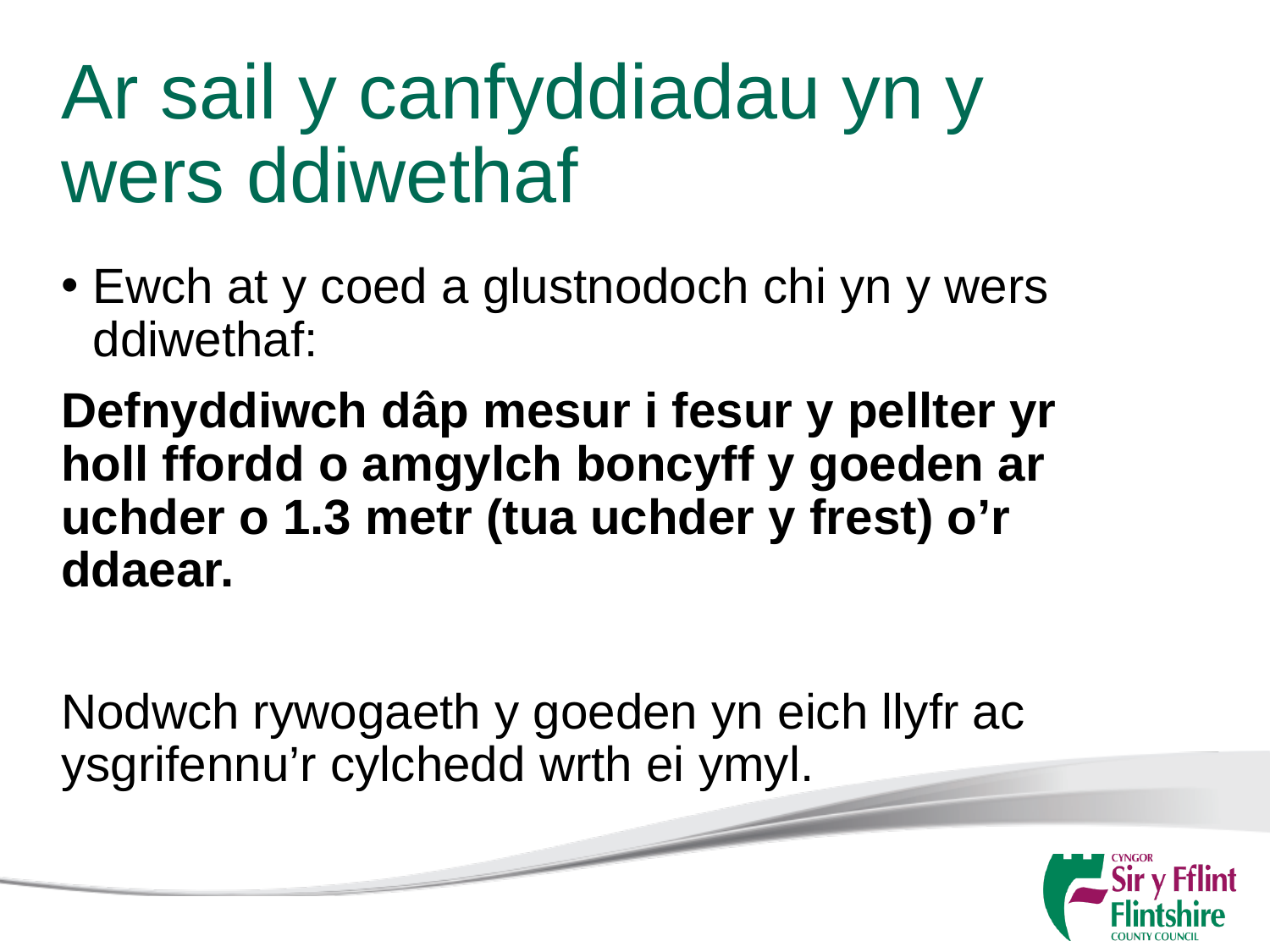

# Ar sail y canfyddiadau yn y wers ddiwethaf
Ewch at y coed a glustnodoch chi yn y wers ddiwethaf:
Defnyddiwch dâp mesur i fesur y pellter yr holl ffordd o amgylch boncyff y goeden ar uchder o 1.3 metr (tua uchder y frest) o’r ddaear.

Nodwch rywogaeth y goeden yn eich llyfr ac ysgrifennu’r cylchedd wrth ei ymyl.